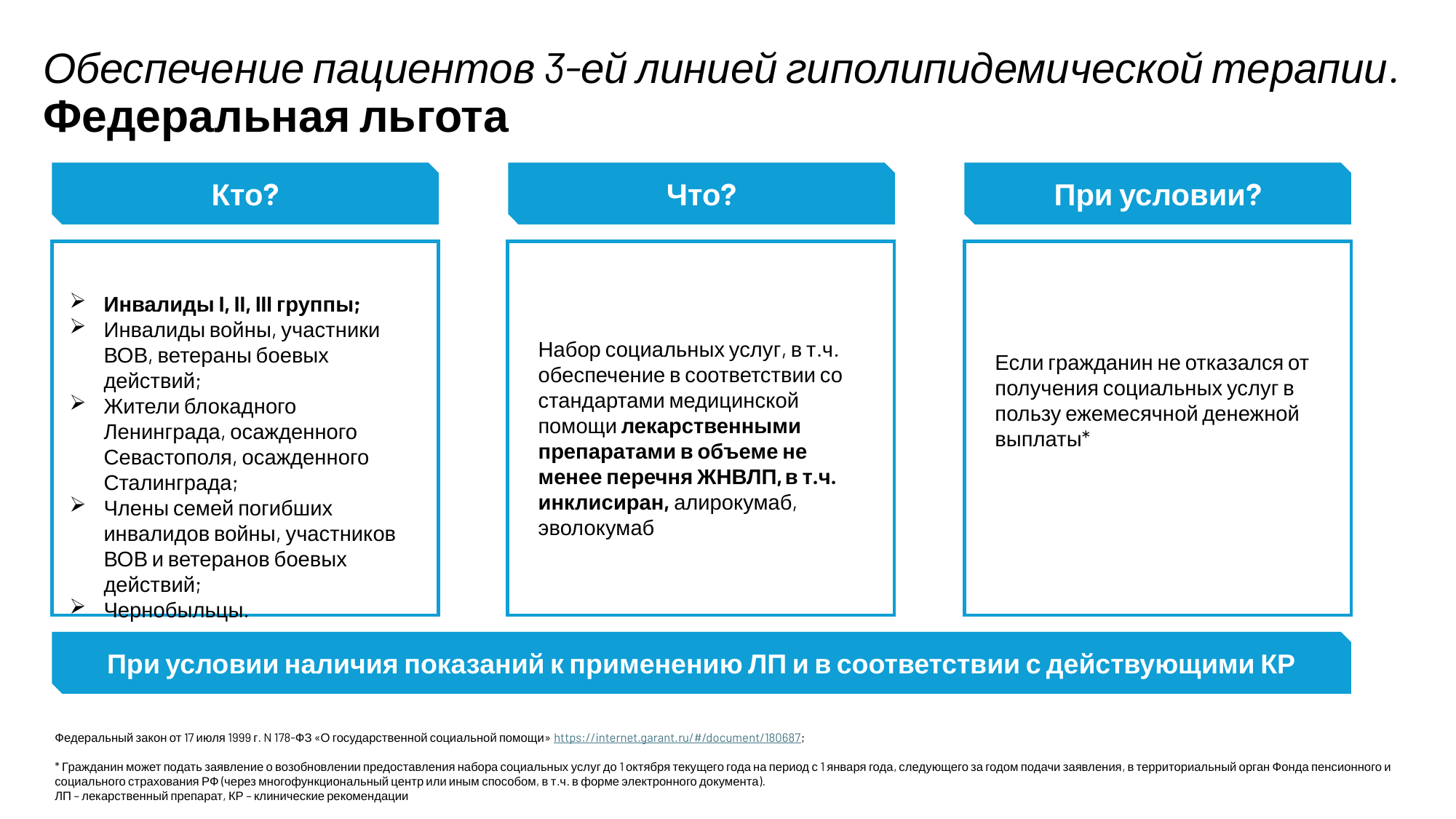

# Обеспечение пациентов 3-ей линией гиполипидемической терапии. Федеральная льгота
Кто?
Что?
При условии?

Инвалиды I, II, III группы;
Инвалиды войны, участники ВОВ, ветераны боевых действий;
Жители блокадного Ленинграда, осажденного Севастополя, осажденного Сталинграда;
Члены семей погибших инвалидов войны, участников ВОВ и ветеранов боевых действий;
Чернобыльцы.
Набор социальных услуг, в т.ч. обеспечение в соответствии со стандартами медицинской помощи лекарственными препаратами в объеме не менее перечня ЖНВЛП, в т.ч. инклисиран, алирокумаб, эволокумаб
Если гражданин не отказался от получения социальных услуг в пользу ежемесячной денежной выплаты*
При условии наличия показаний к применению ЛП и в соответствии с действующими КР
Федеральный закон от 17 июля 1999 г. N 178-ФЗ «О государственной социальной помощи» https://internet.garant.ru/#/document/180687;

* Гражданин может подать заявление о возобновлении предоставления набора социальных услуг до 1 октября текущего года на период с 1 января года, следующего за годом подачи заявления, в территориальный орган Фонда пенсионного и социального страхования РФ (через многофункциональный центр или иным способом, в т.ч. в форме электронного документа).
ЛП – лекарственный препарат, КР – клинические рекомендации